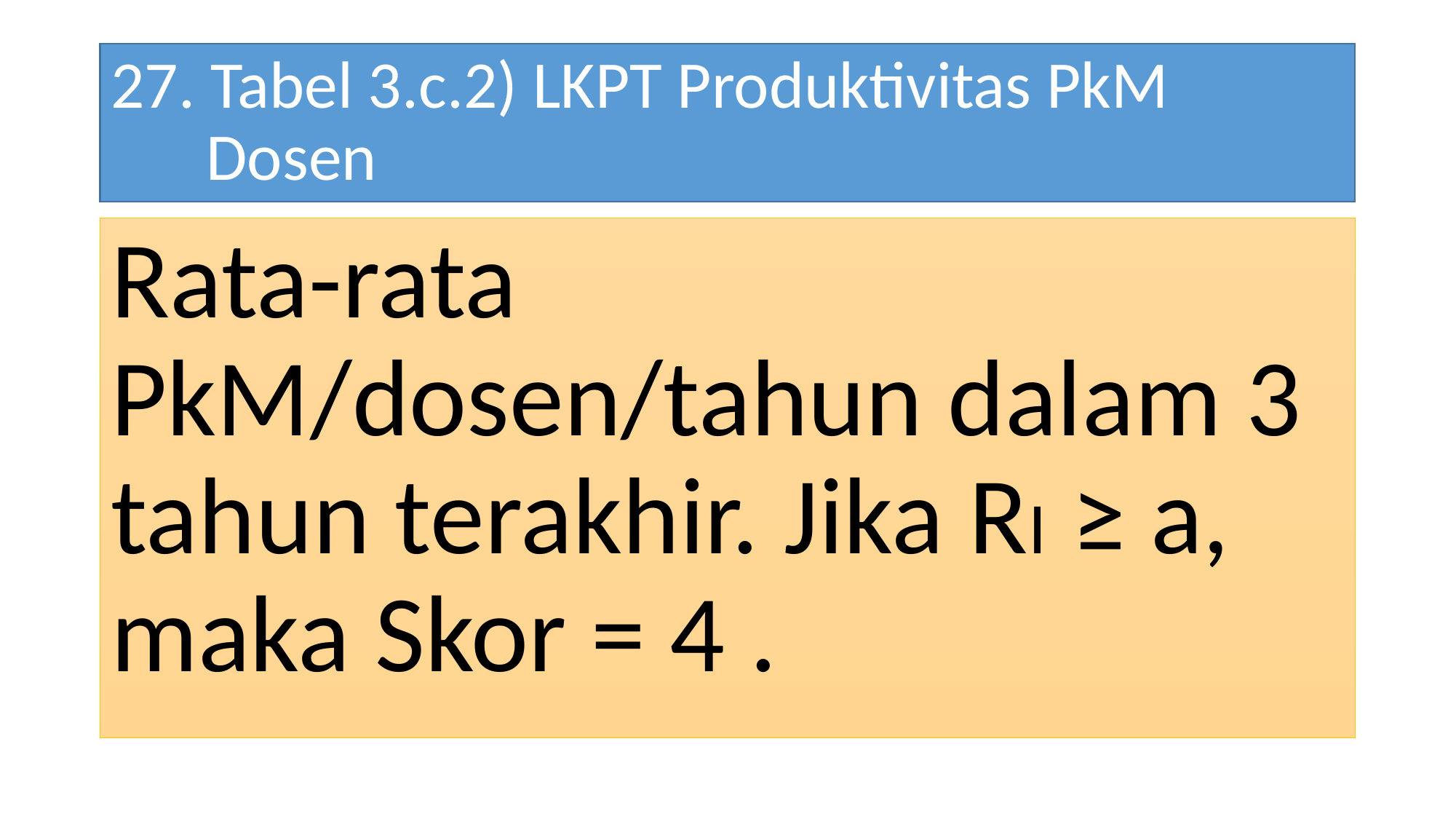

# 27. Tabel 3.c.2) LKPT Produktivitas PkM Dosen
Rata-rata PkM/dosen/tahun dalam 3 tahun terakhir. Jika RI ≥ a, maka Skor = 4 .